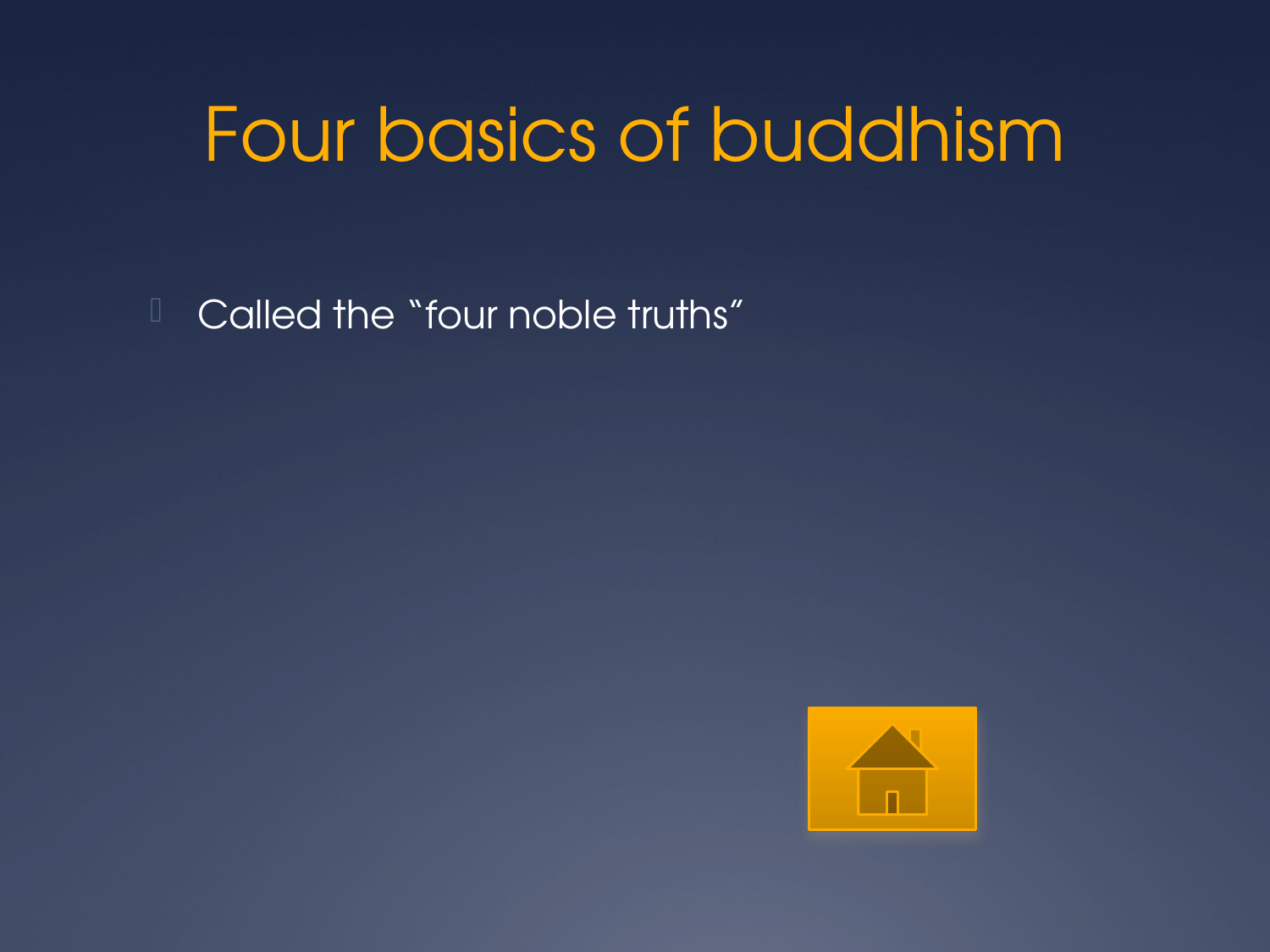

# Four basics of buddhism
Called the “four noble truths”